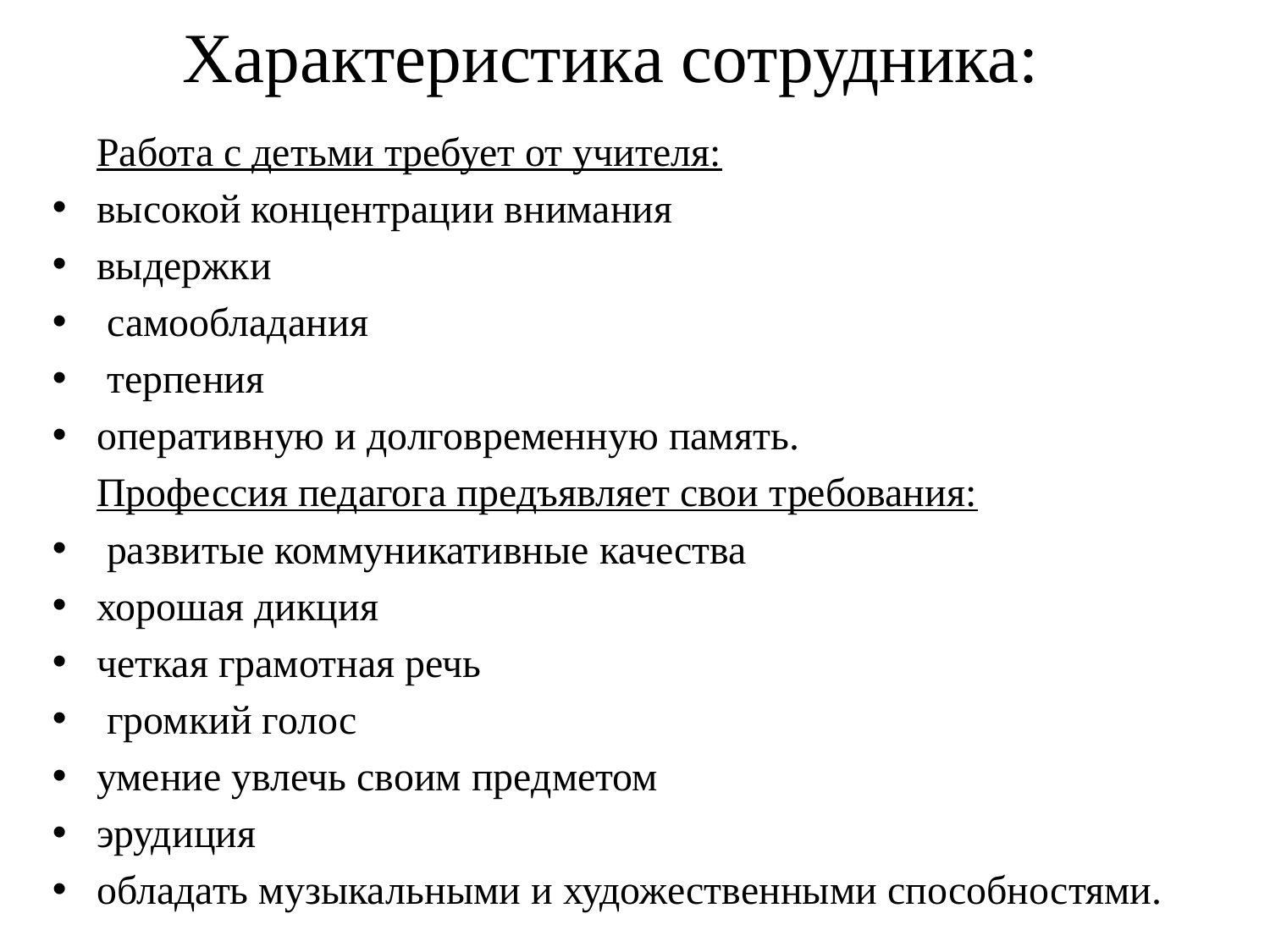

# Характеристика сотрудника:
		Работа с детьми требует от учителя:
высокой концентрации внимания
выдержки
 самообладания
 терпения
оперативную и долговременную память.
		Профессия педагога предъявляет свои требования:
 развитые коммуникативные качества
хорошая дикция
четкая грамотная речь
 громкий голос
умение увлечь своим предметом
эрудиция
обладать музыкальными и художественными способностями.